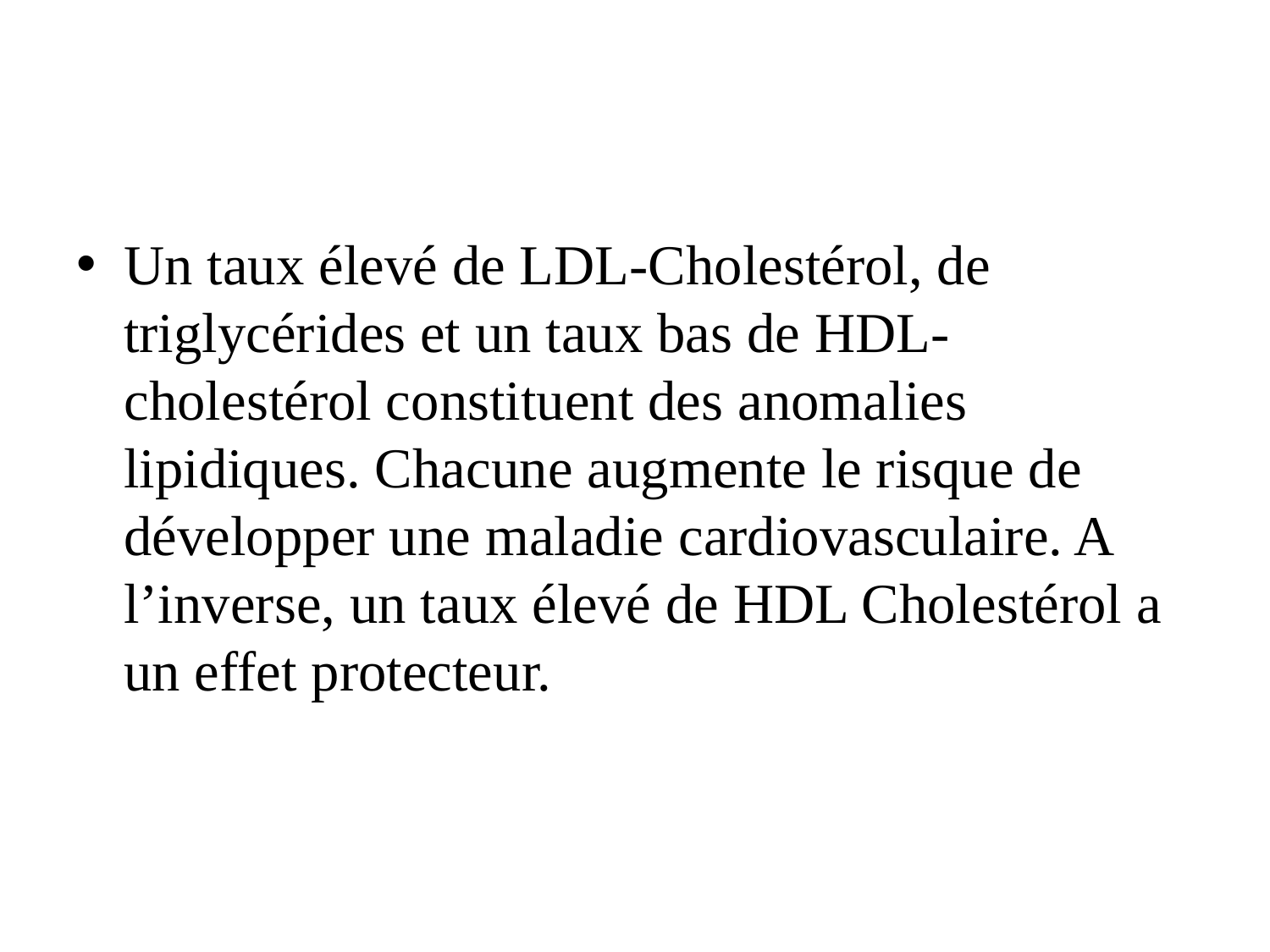

Un taux élevé de LDL-Cholestérol, de triglycérides et un taux bas de HDL-cholestérol constituent des anomalies lipidiques. Chacune augmente le risque de développer une maladie cardiovasculaire. A l’inverse, un taux élevé de HDL Cholestérol a un effet protecteur.